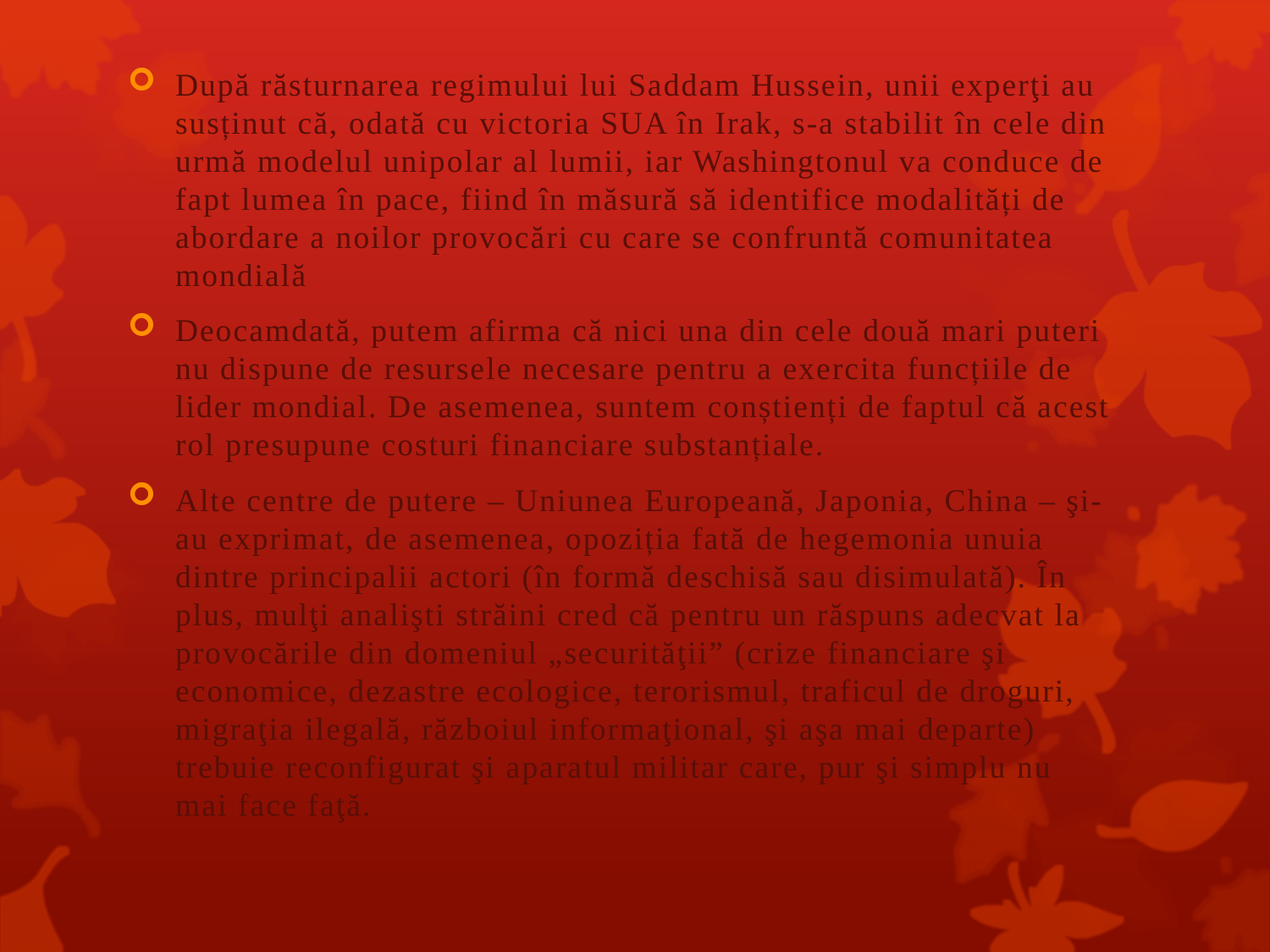

După răsturnarea regimului lui Saddam Hussein, unii experţi au susținut că, odată cu victoria SUA în Irak, s-a stabilit în cele din urmă modelul unipolar al lumii, iar Washingtonul va conduce de fapt lumea în pace, fiind în măsură să identifice modalități de abordare a noilor provocări cu care se confruntă comunitatea mondială
Deocamdată, putem afirma că nici una din cele două mari puteri nu dispune de resursele necesare pentru a exercita funcțiile de lider mondial. De asemenea, suntem conștienți de faptul că acest rol presupune costuri financiare substanțiale.
Alte centre de putere – Uniunea Europeană, Japonia, China – şi-au exprimat, de asemenea, opoziția fată de hegemonia unuia dintre principalii actori (în formă deschisă sau disimulată). În plus, mulţi analişti străini cred că pentru un răspuns adecvat la provocările din domeniul „securităţii” (crize financiare şi economice, dezastre ecologice, terorismul, traficul de droguri, migraţia ilegală, războiul informaţional, şi aşa mai departe) trebuie reconfigurat şi aparatul militar care, pur şi simplu nu mai face faţă.